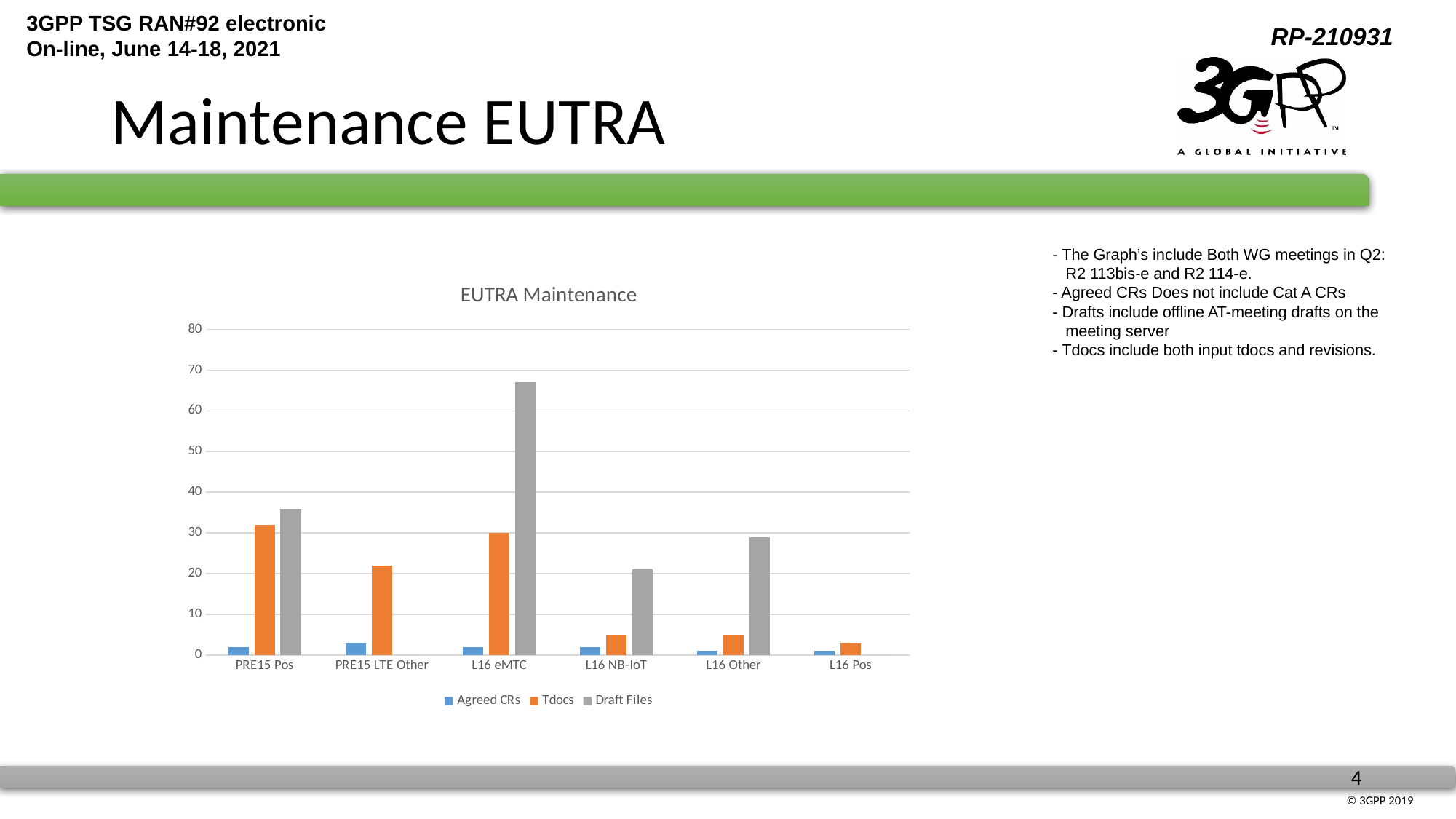

# Maintenance EUTRA
- The Graph’s include Both WG meetings in Q2:
   R2 113bis-e and R2 114-e.
- Agreed CRs Does not include Cat A CRs
- Drafts include offline AT-meeting drafts on the
   meeting server
- Tdocs include both input tdocs and revisions.

### Chart: EUTRA Maintenance

| Category | Agreed CRs | Tdocs | Draft Files |
|---|---|---|---|
| PRE15 Pos | 2.0 | 32.0 | 36.0 |
| PRE15 LTE Other | 3.0 | 22.0 | 0.0 |
| L16 eMTC | 2.0 | 30.0 | 67.0 |
| L16 NB-IoT | 2.0 | 5.0 | 21.0 |
| L16 Other | 1.0 | 5.0 | 29.0 |
| L16 Pos | 1.0 | 3.0 | 0.0 |